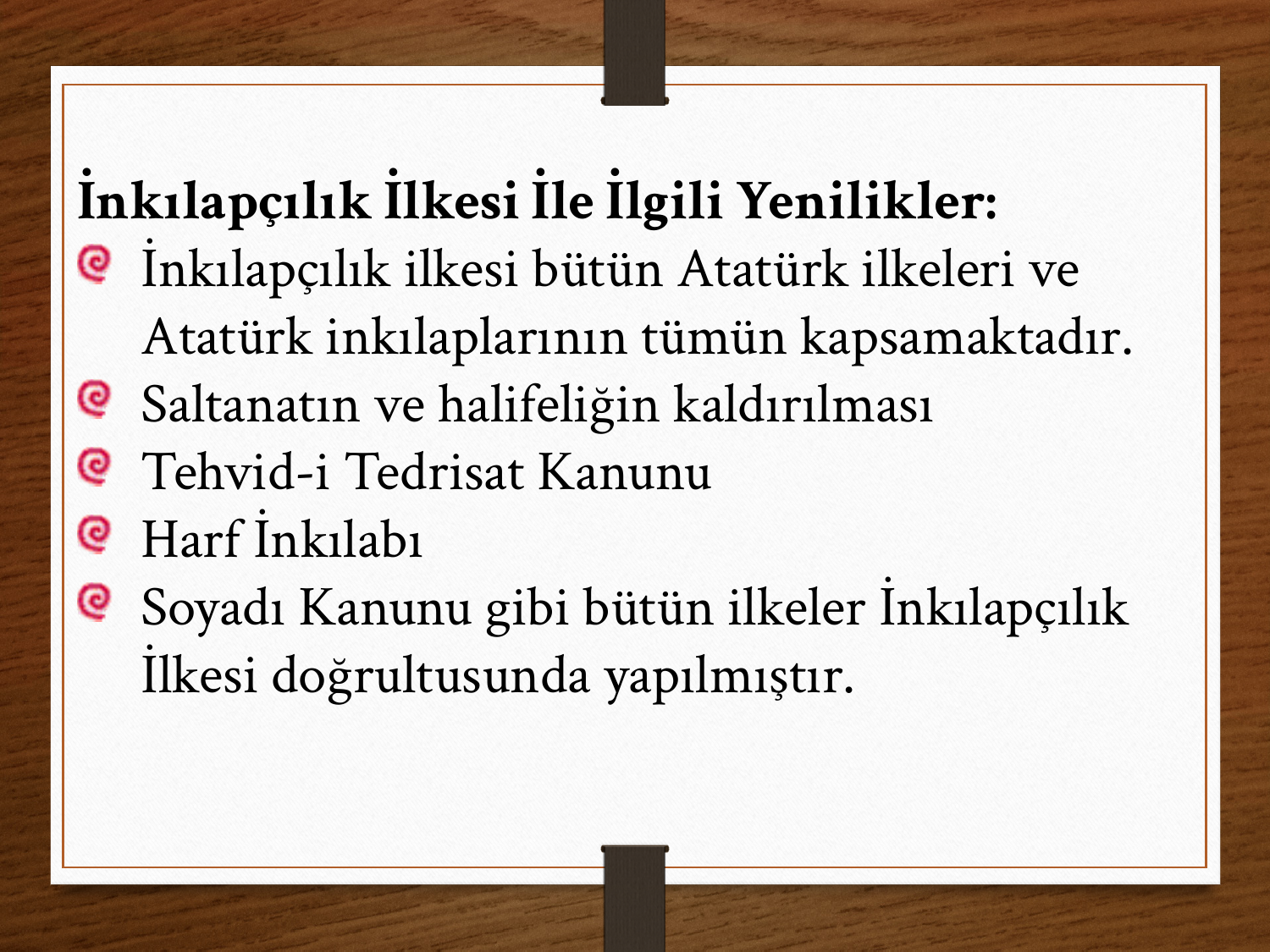

İnkılapçılık İlkesi İle İlgili Yenilikler:
İnkılapçılık ilkesi bütün Atatürk ilkeleri ve Atatürk inkılaplarının tümün kapsamaktadır.
Saltanatın ve halifeliğin kaldırılması
Tehvid-i Tedrisat Kanunu
Harf İnkılabı
Soyadı Kanunu gibi bütün ilkeler İnkılapçılık İlkesi doğrultusunda yapılmıştır.